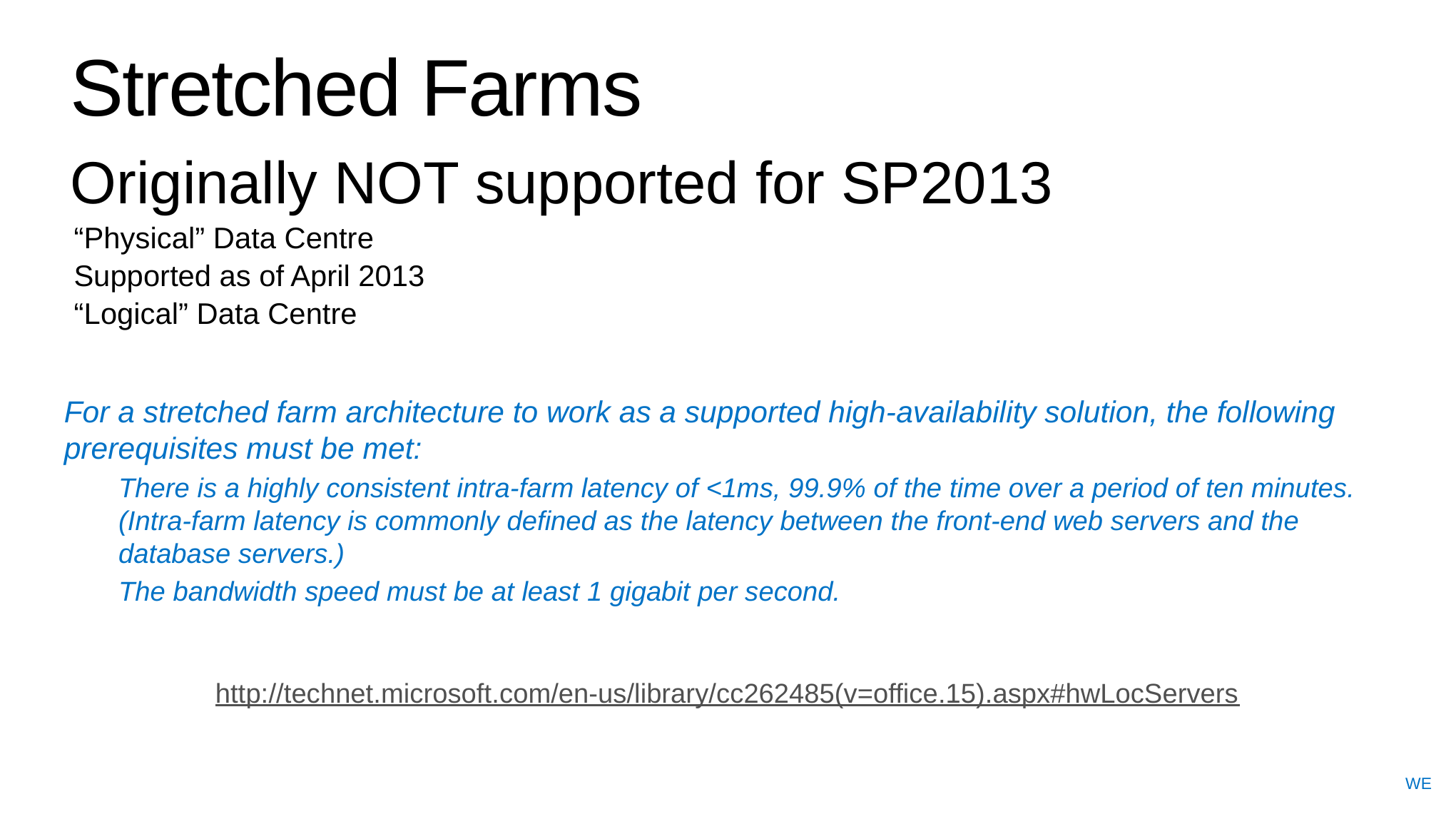

# Stretched Farms
Originally NOT supported for SP2013
“Physical” Data Centre
Supported as of April 2013
“Logical” Data Centre
For a stretched farm architecture to work as a supported high-availability solution, the following prerequisites must be met:
There is a highly consistent intra-farm latency of <1ms, 99.9% of the time over a period of ten minutes. (Intra-farm latency is commonly defined as the latency between the front-end web servers and the database servers.)
The bandwidth speed must be at least 1 gigabit per second.

http://technet.microsoft.com/en-us/library/cc262485(v=office.15).aspx#hwLocServers
WE